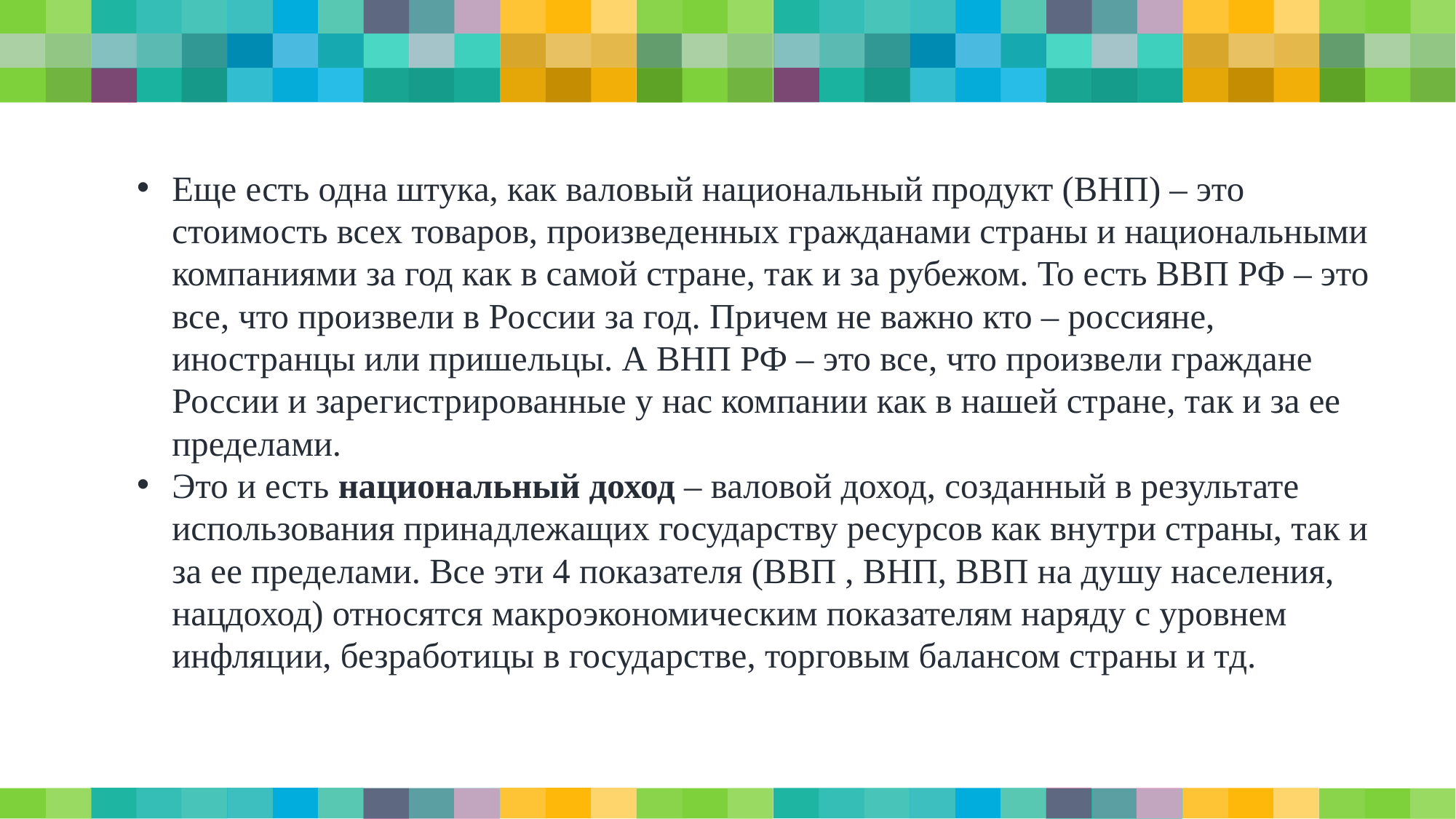

#
Еще есть одна штука, как валовый национальный продукт (ВНП) – это стоимость всех товаров, произведенных гражданами страны и национальными компаниями за год как в самой стране, так и за рубежом. То есть ВВП РФ – это все, что произвели в России за год. Причем не важно кто – россияне, иностранцы или пришельцы. А ВНП РФ – это все, что произвели граждане России и зарегистрированные у нас компании как в нашей стране, так и за ее пределами.
Это и есть национальный доход – валовой доход, созданный в результате использования принадлежащих государству ресурсов как внутри страны, так и за ее пределами. Все эти 4 показателя (ВВП , ВНП, ВВП на душу населения, нацдоход) относятся макроэкономическим показателям наряду с уровнем инфляции, безработицы в государстве, торговым балансом страны и тд.